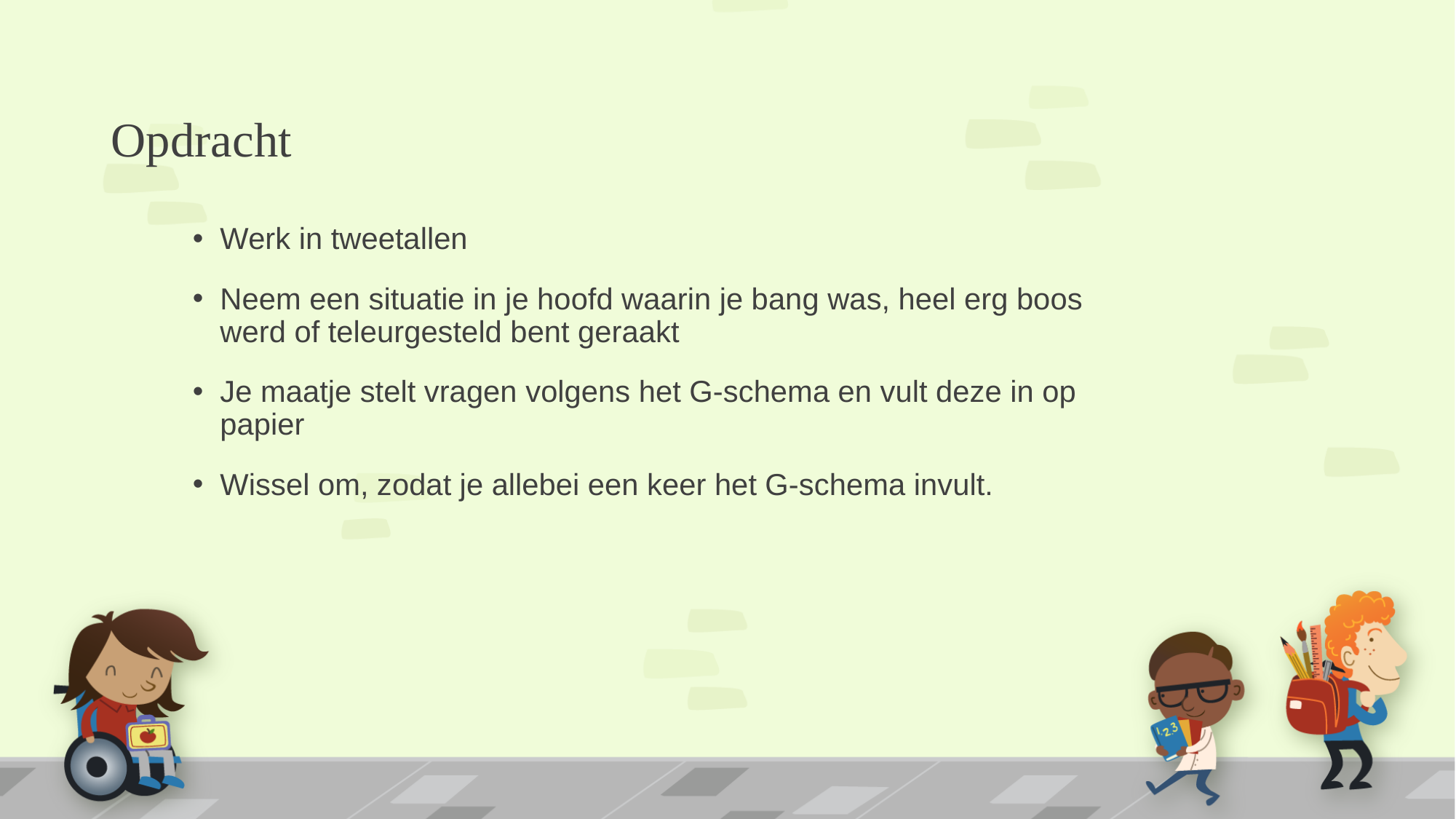

# Opdracht
Werk in tweetallen
Neem een situatie in je hoofd waarin je bang was, heel erg boos werd of teleurgesteld bent geraakt
Je maatje stelt vragen volgens het G-schema en vult deze in op papier
Wissel om, zodat je allebei een keer het G-schema invult.